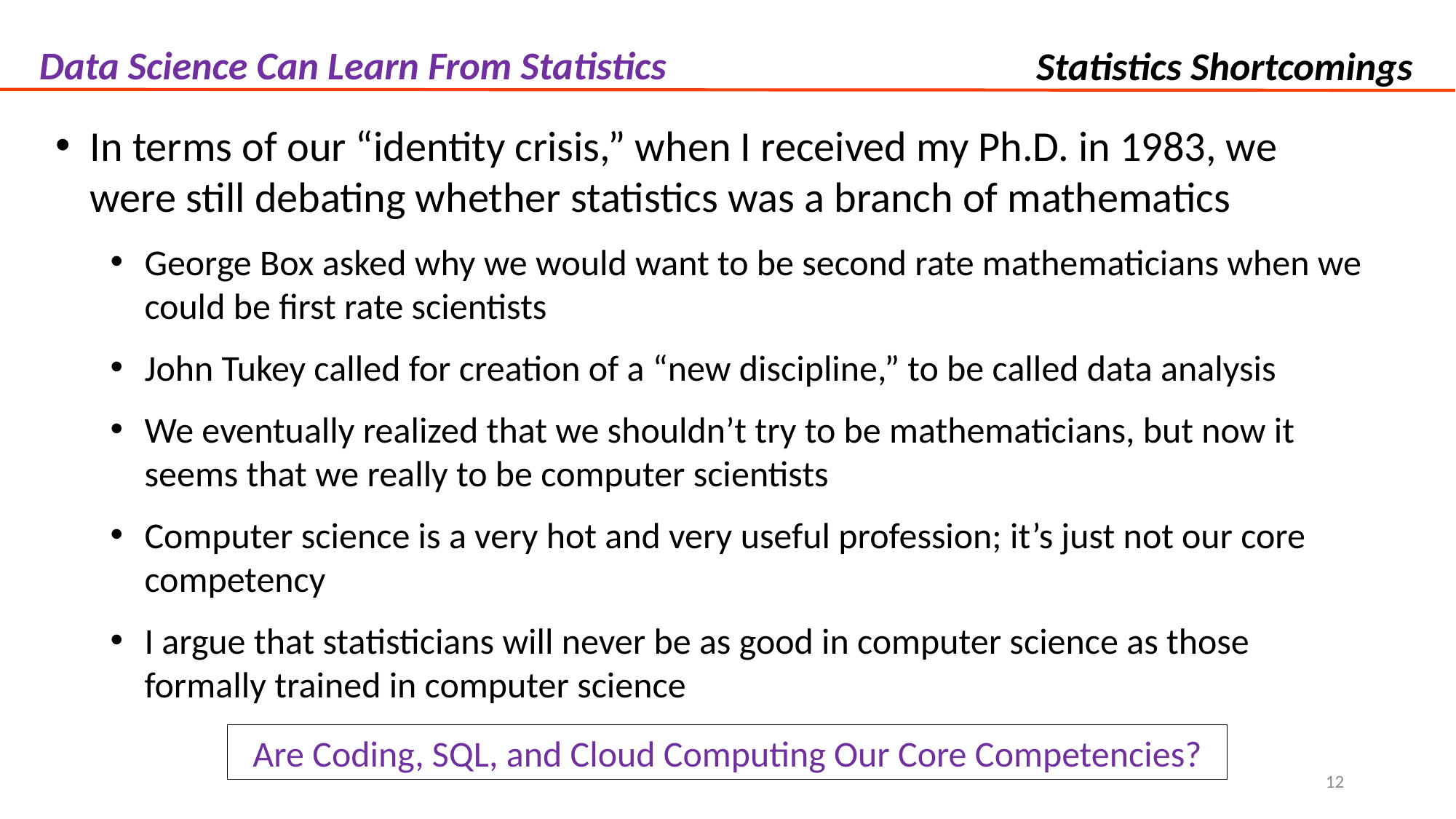

Data Science Can Learn From Statistics
Statistics Shortcomings

In terms of our “identity crisis,” when I received my Ph.D. in 1983, we were still debating whether statistics was a branch of mathematics
George Box asked why we would want to be second rate mathematicians when we could be first rate scientists
John Tukey called for creation of a “new discipline,” to be called data analysis
We eventually realized that we shouldn’t try to be mathematicians, but now it seems that we really to be computer scientists
Computer science is a very hot and very useful profession; it’s just not our core competency
I argue that statisticians will never be as good in computer science as those formally trained in computer science
Are Coding, SQL, and Cloud Computing Our Core Competencies?
12